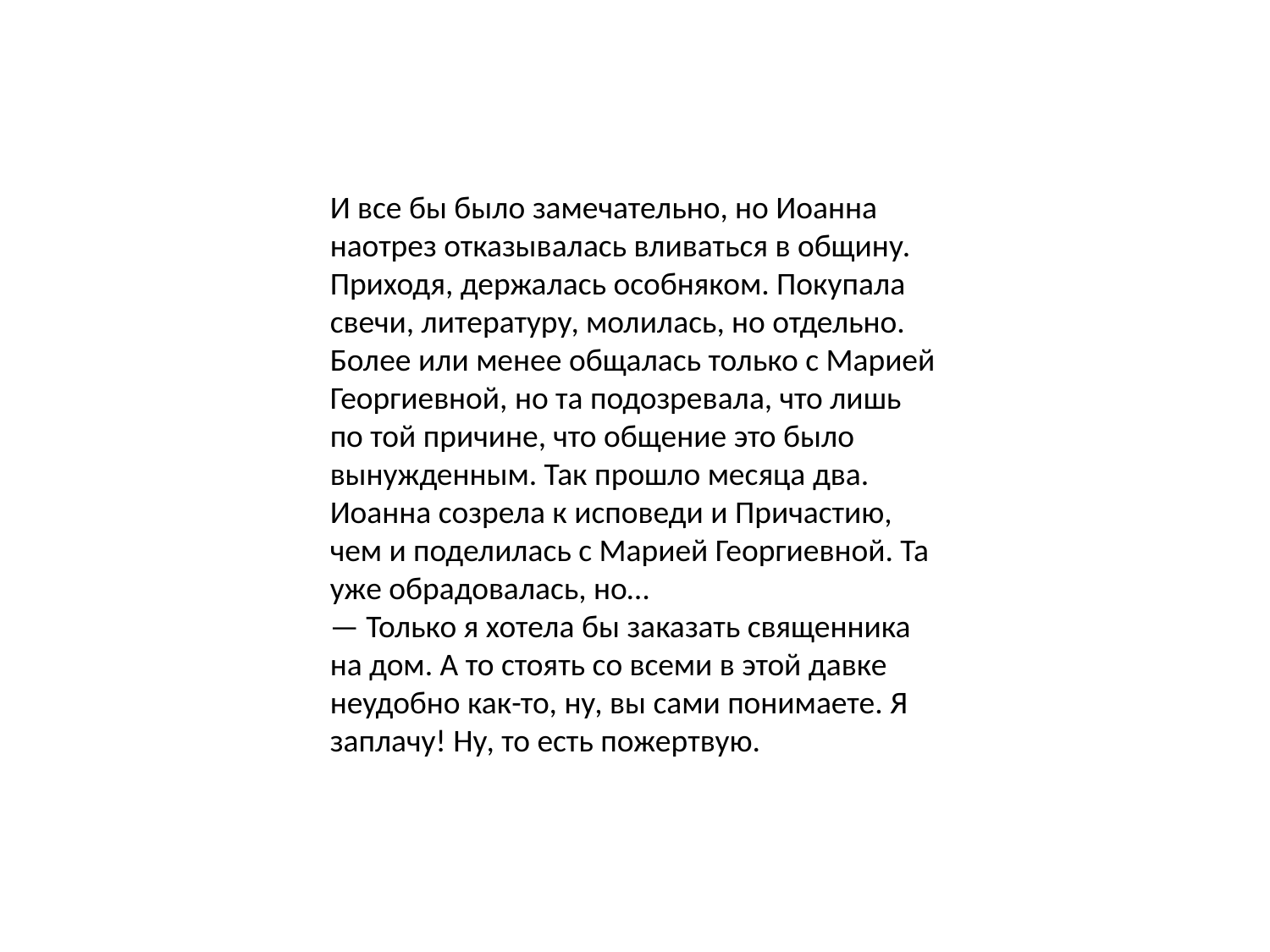

И все бы было замечательно, но Иоанна наотрез отказывалась вливаться в общину. Приходя, держалась особняком. Покупала свечи, литературу, молилась, но отдельно. Более или менее общалась только с Марией Георгиевной, но та подозревала, что лишь по той причине, что общение это было вынужденным. Так прошло месяца два. Иоанна созрела к исповеди и Причастию, чем и поделилась с Марией Георгиевной. Та уже обрадовалась, но…
— Только я хотела бы заказать священника на дом. А то стоять со всеми в этой давке неудобно как-то, ну, вы сами понимаете. Я заплачу! Ну, то есть пожертвую.